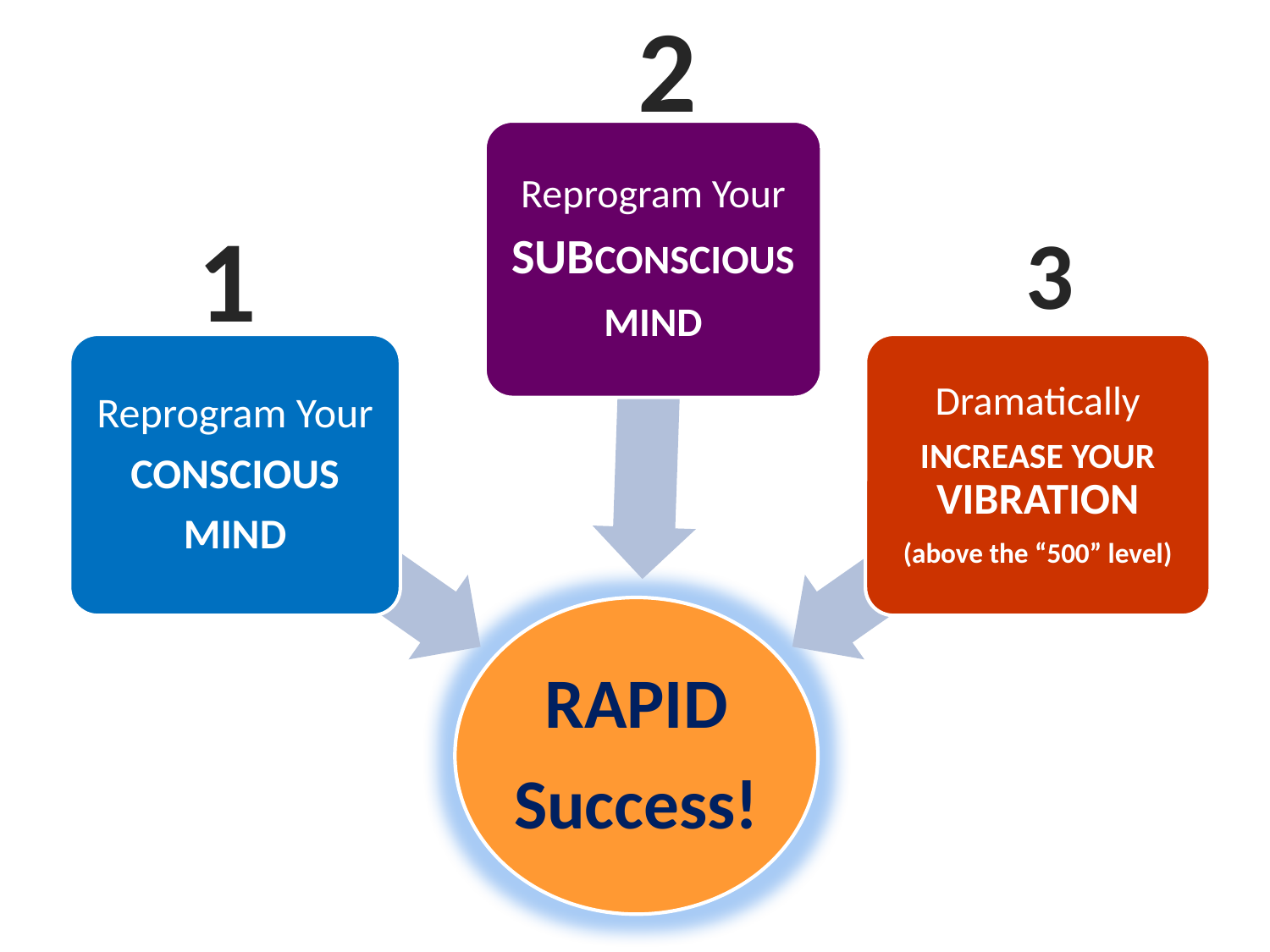

2
RAPID
Success!
Reprogram Your
CONSCIOUS
MIND
Reprogram Your
SUBCONSCIOUS
MIND
Dramatically
INCREASE YOUR VIBRATION
(above the “500” level)
1
3